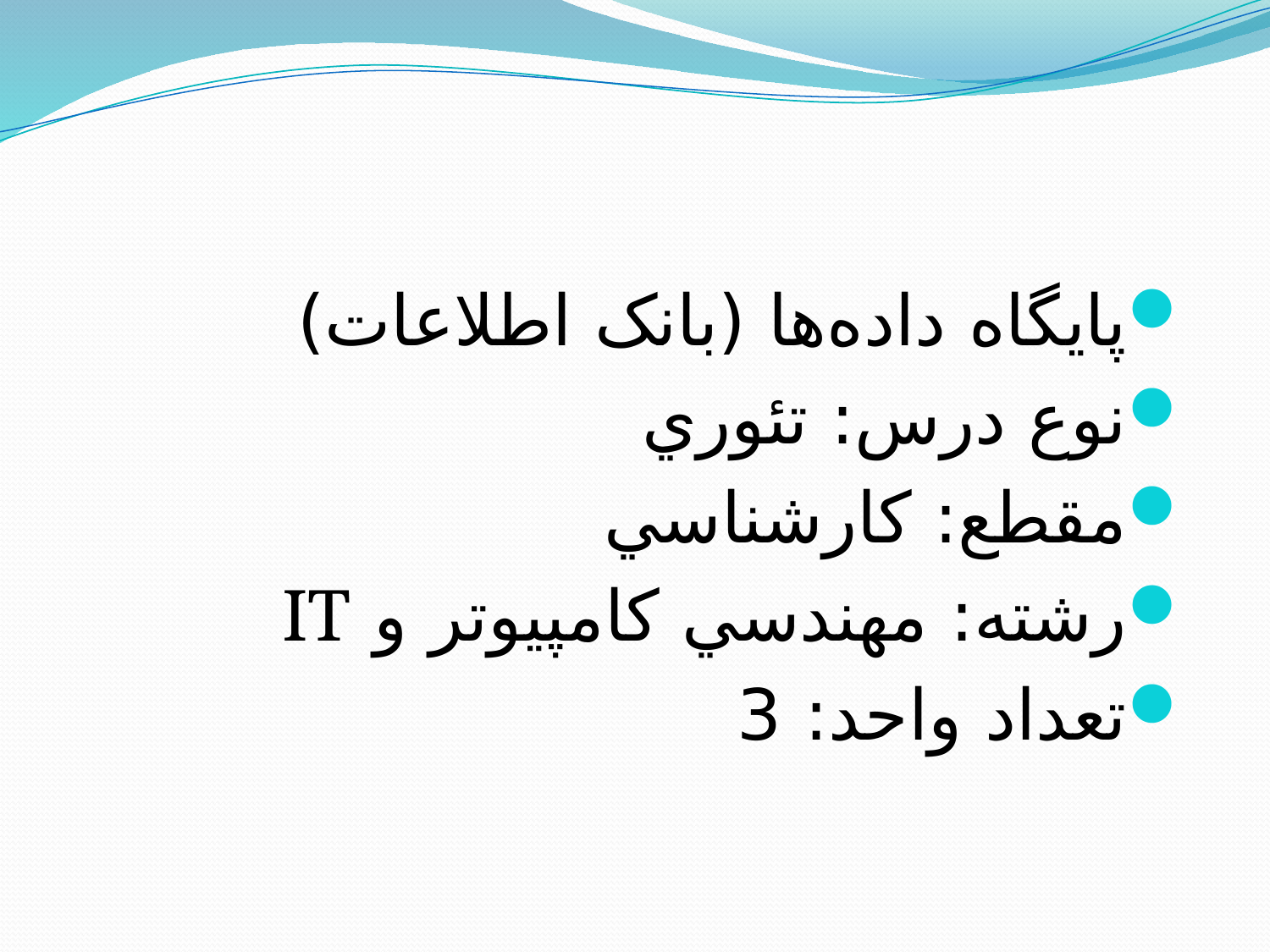

#
پايگاه داده‌ها (بانک اطلاعات)
نوع درس: تئوري
مقطع: کارشناسي
رشته: مهندسي کامپيوتر و IT
تعداد واحد: 3